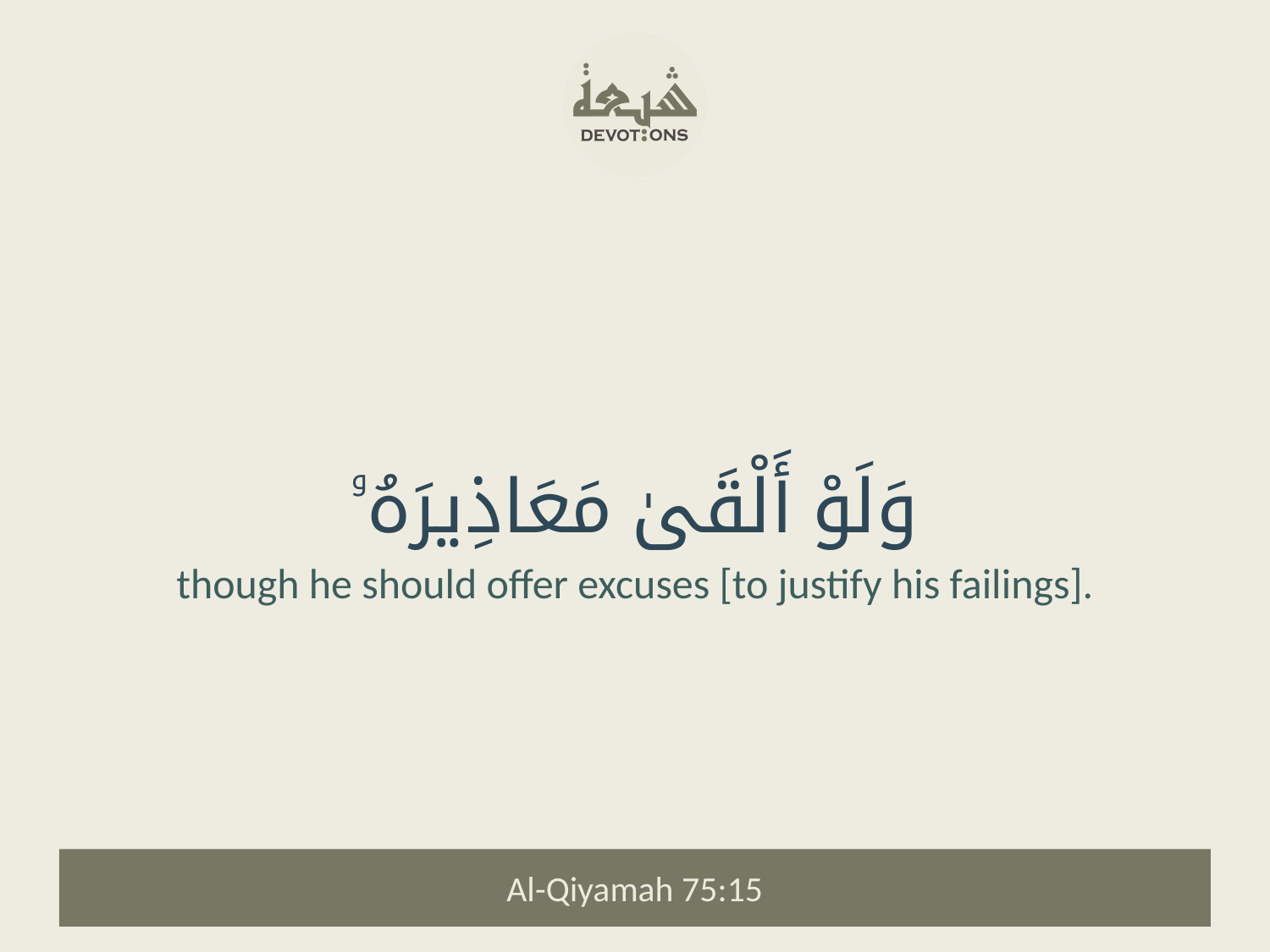

وَلَوْ أَلْقَىٰ مَعَاذِيرَهُۥ
though he should offer excuses [to justify his failings].
Al-Qiyamah 75:15